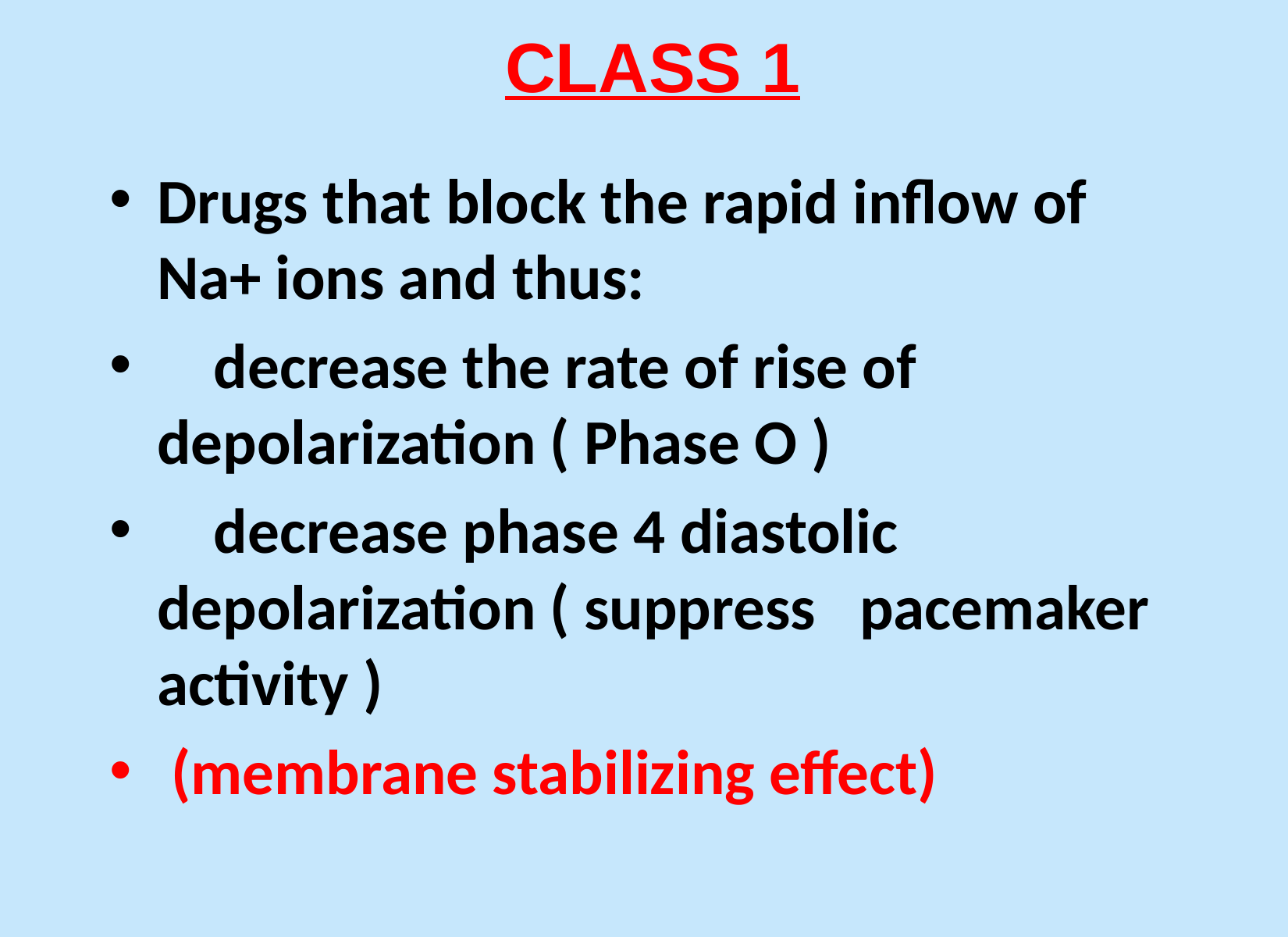

# CLASS 1
Drugs that block the rapid inflow of Na+ ions and thus:
    decrease the rate of rise of    	depolarization ( Phase O )
    decrease phase 4 diastolic   	depolarization ( suppress 	pacemaker activity )
 (membrane stabilizing effect)